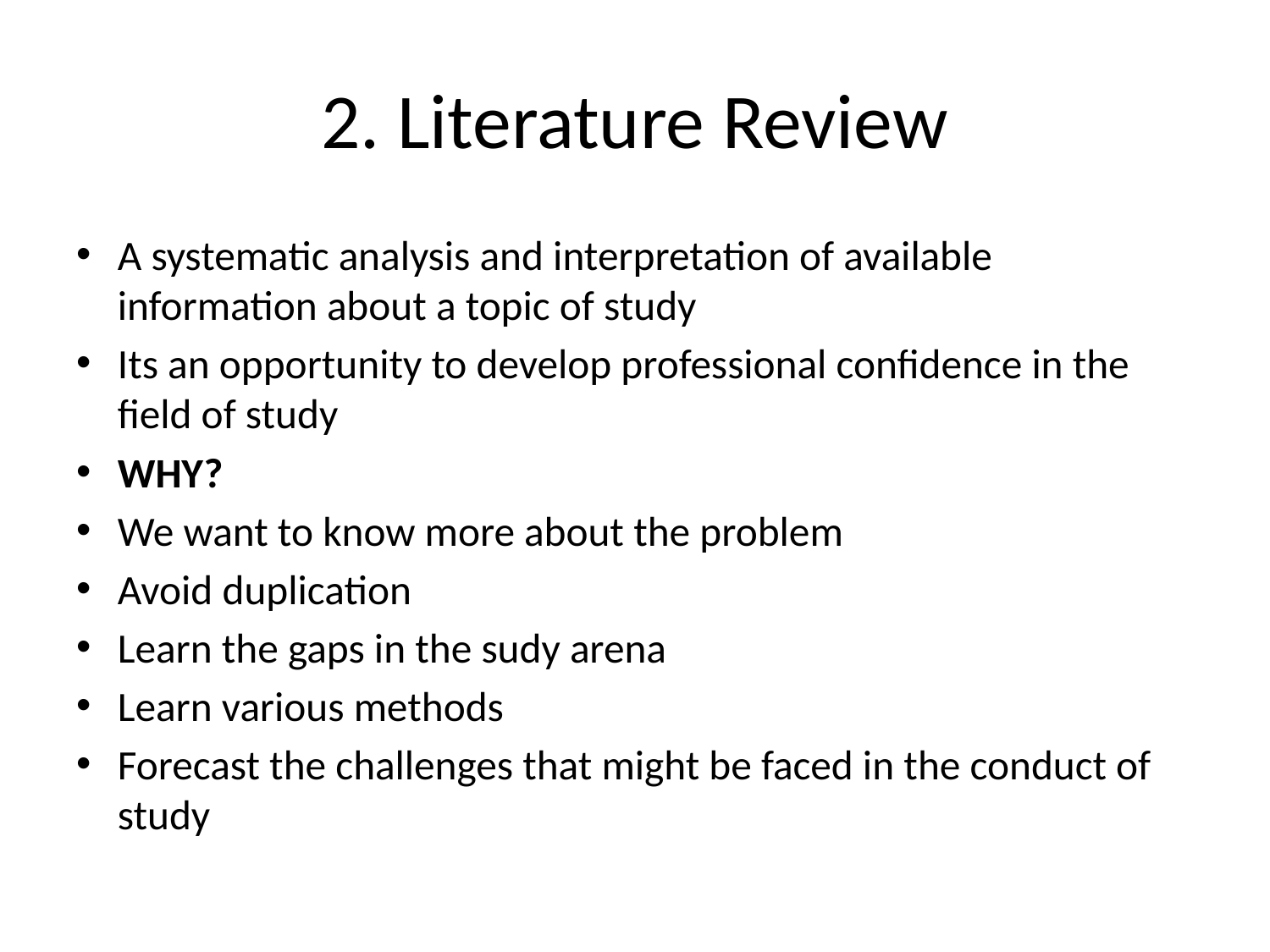

# 2. Literature Review
A systematic analysis and interpretation of available information about a topic of study
Its an opportunity to develop professional confidence in the field of study
WHY?
We want to know more about the problem
Avoid duplication
Learn the gaps in the sudy arena
Learn various methods
Forecast the challenges that might be faced in the conduct of study